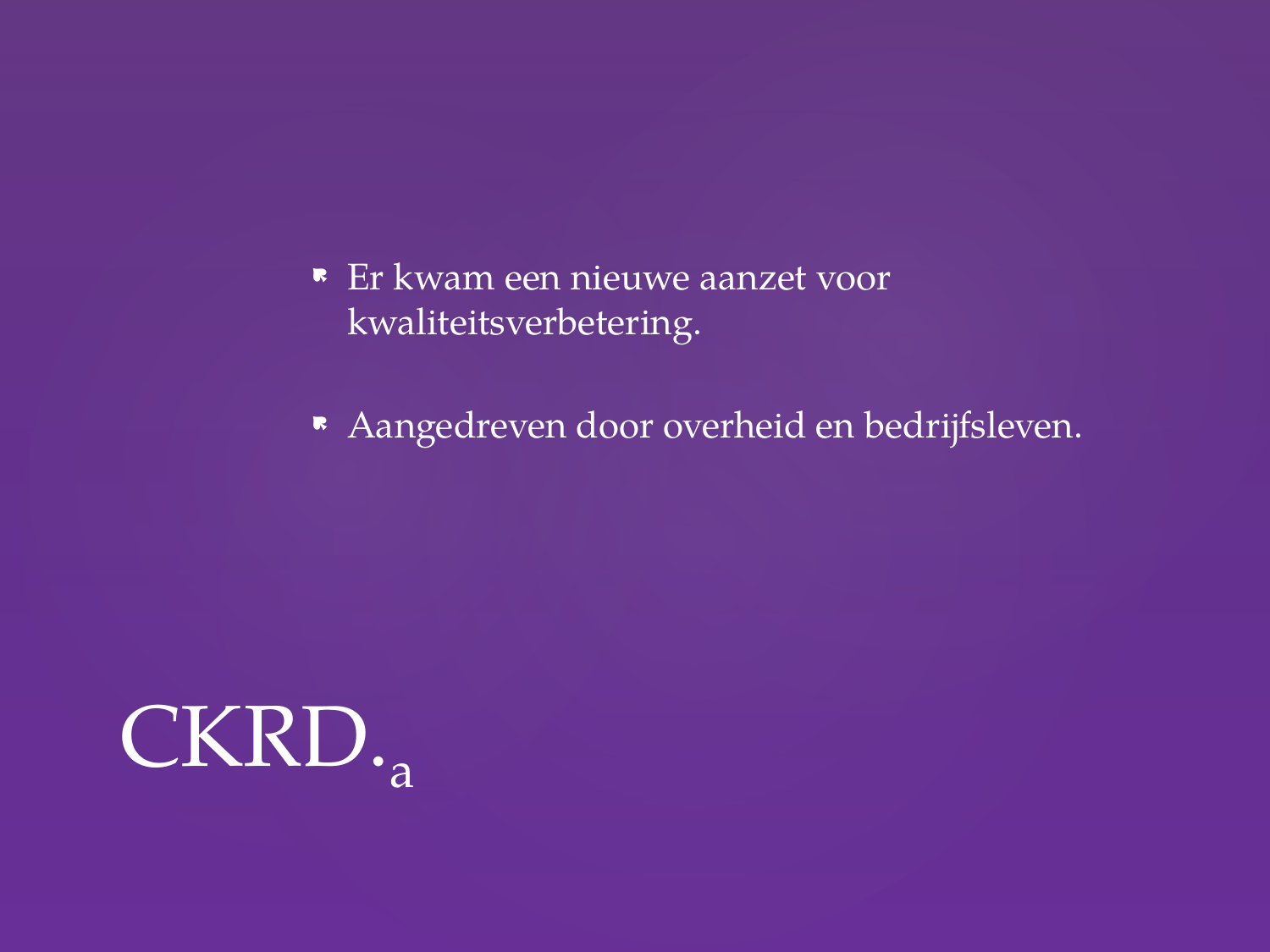

Er kwam een nieuwe aanzet voor kwaliteitsverbetering.

Aangedreven door overheid en bedrijfsleven.
# CKRD.a